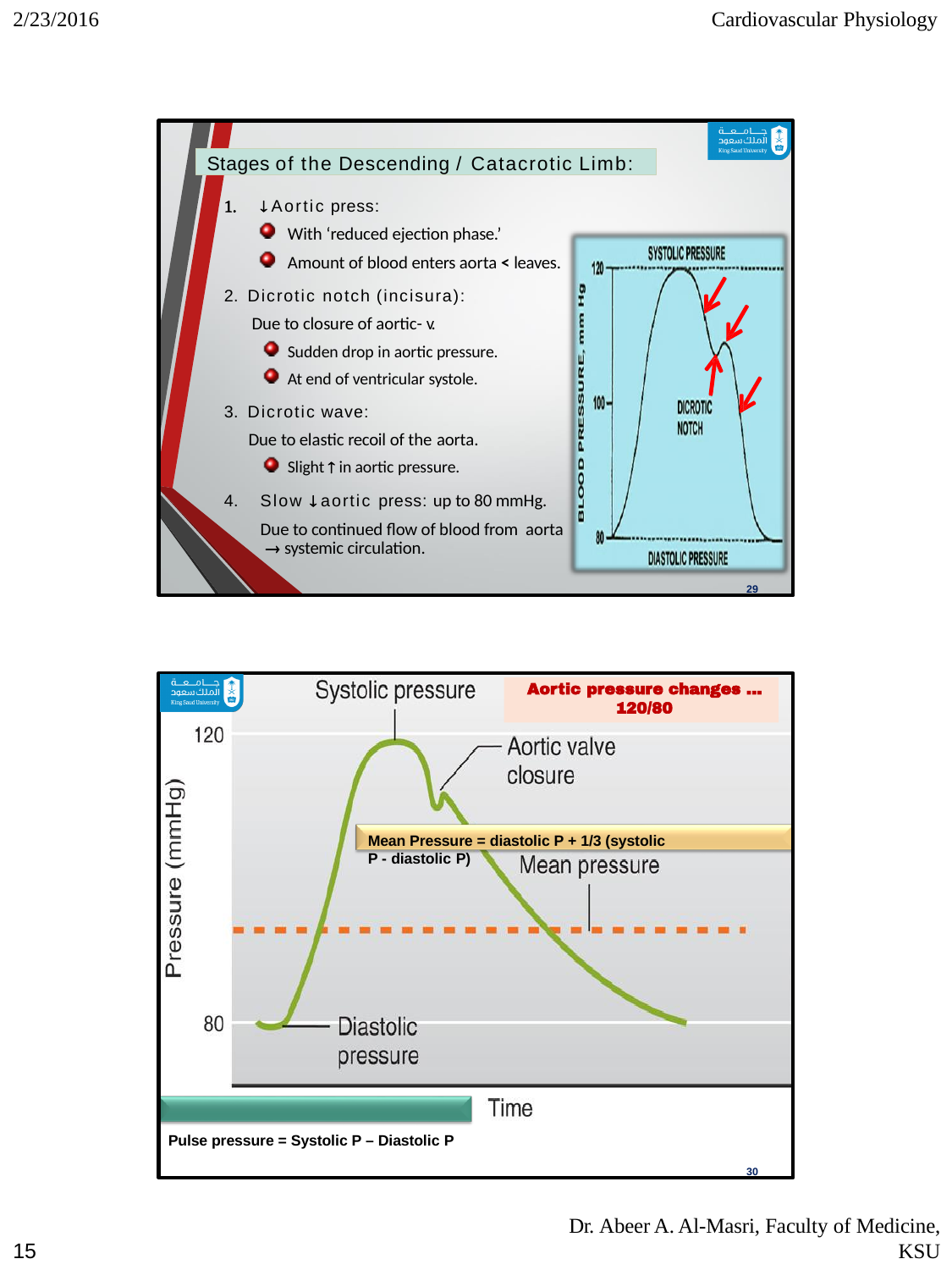

2/23/2016
Cardiovascular Physiology

↓ Aortic press:
With ‘reduced ejection phase.’
Amount of blood enters aorta < leaves.
Dicrotic notch (incisura):
Due to closure of aortic- v.
Sudden drop in aortic pressure.
At end of ventricular systole.
Dicrotic wave:
Due to elastic recoil of the aorta.
Slight ↑ in aortic pressure.
Slow ↓ aortic press: up to 80 mmHg.  Due to continued flow of blood from  aorta
→ systemic circulation.

29

Stages of the Descending / Catacrotic Limb:

Aortic pressure changes …
120/80

Mean Pressure = diastolic P + 1/3 (systolic P - diastolic P)

Pulse pressure = Systolic P – Diastolic P

30

Dr. Abeer A. Al-Masri, Faculty of Medicine,
KSU
15